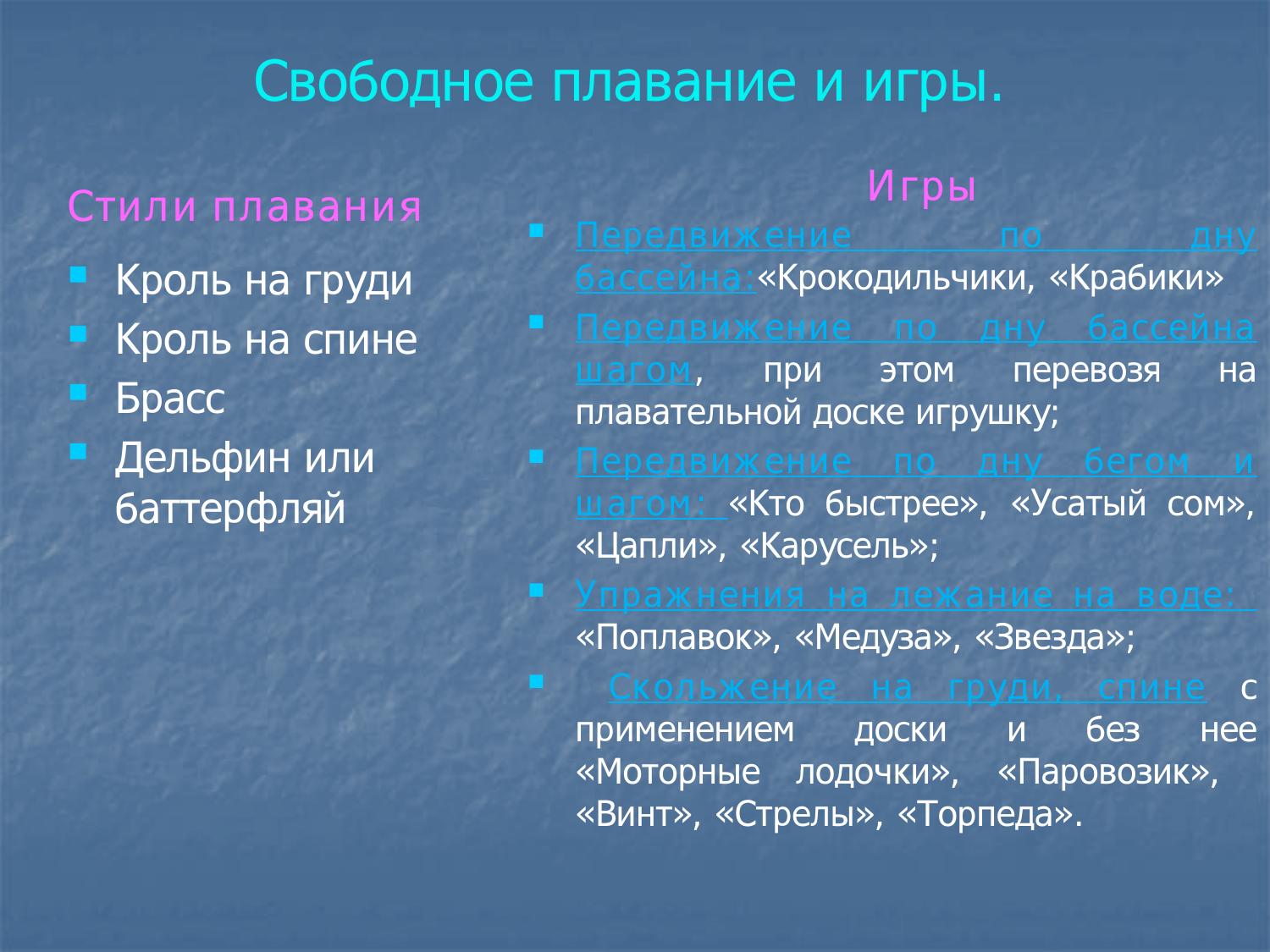

# Свободное плавание и игры.
Игры

Стили плавания
Передвижение по дну бассейна:«Крокодильчики, «Крабики»
Передвижение по дну бассейна шагом, при этом перевозя на плавательной доске игрушку;
Передвижение по дну бегом и шагом: «Кто быстрее», «Усатый сом», «Цапли», «Карусель»;
Упражнения на лежание на воде:  «Поплавок», «Медуза», «Звезда»;
 Скольжение на груди, спине с применением доски и без нее «Моторные лодочки», «Паровозик»,  «Винт», «Стрелы», «Торпеда».

Кроль на груди
Кроль на спине
Брасс
Дельфин или баттерфляй